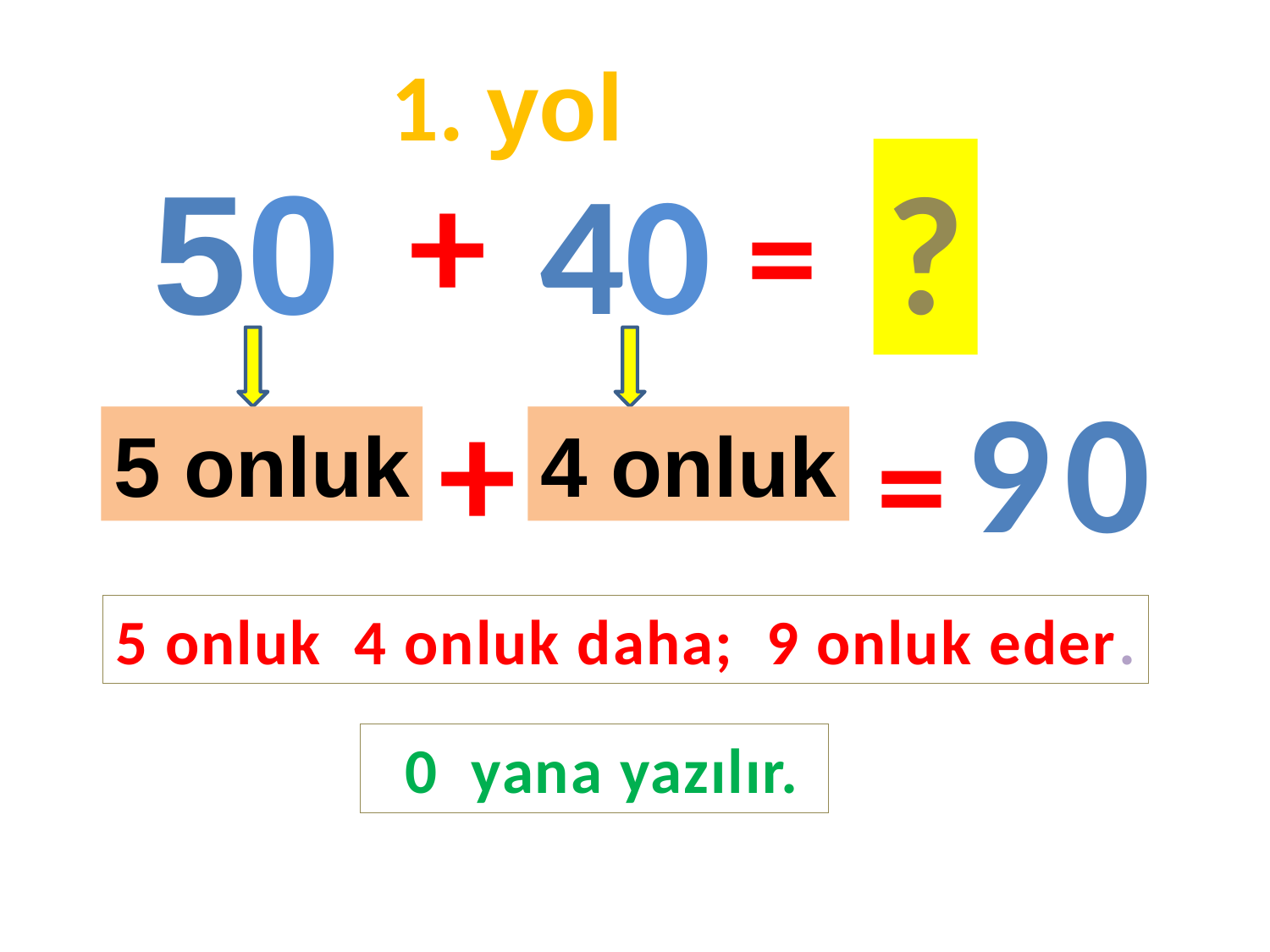

1. yol
50
+
40
?
=

9
0
+
=
5 onluk
4 onluk
5 onluk  4 onluk daha;  9 onluk eder.
  0  yana yazılır.